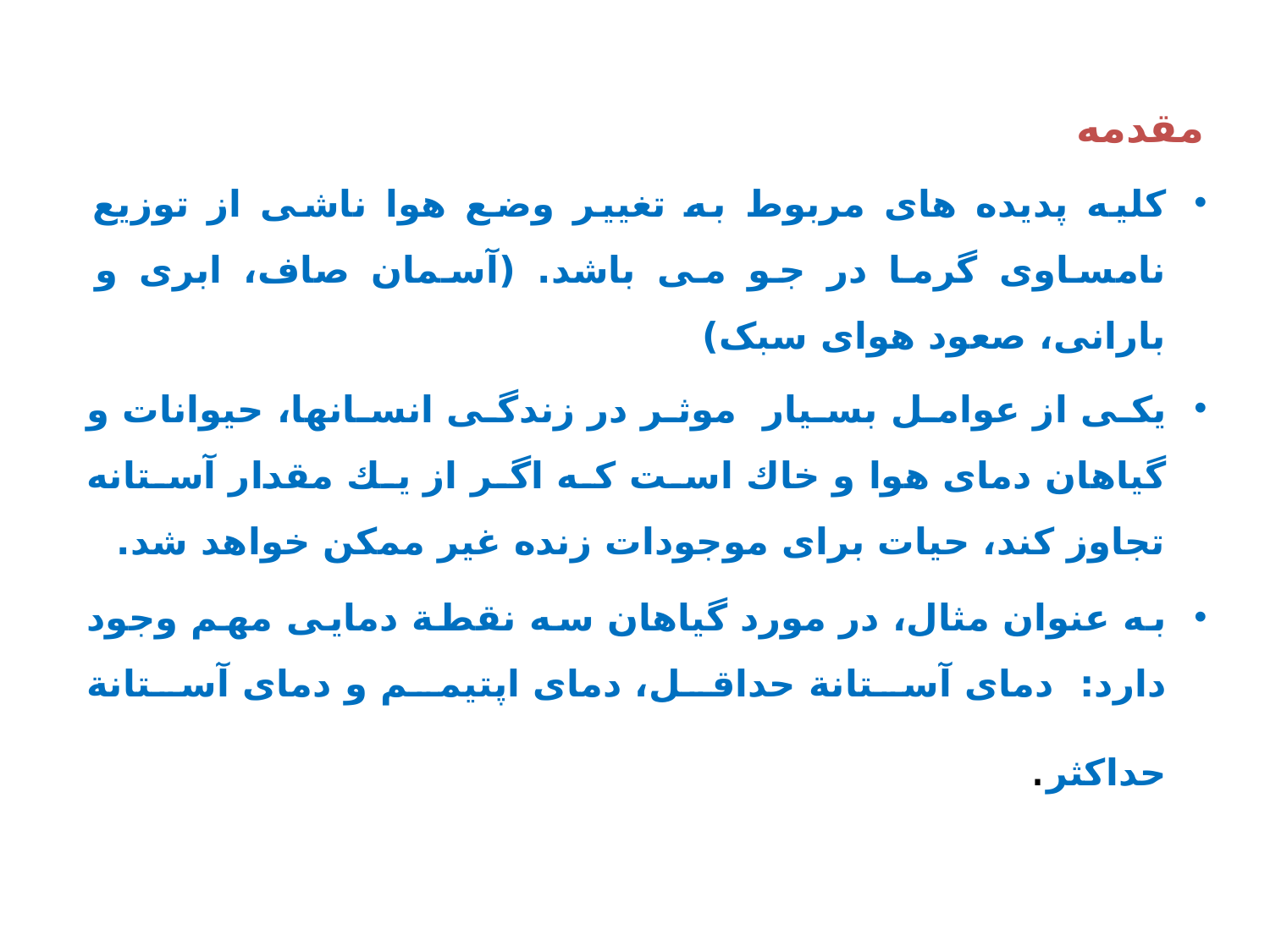

مقدمه
کلیه پدیده های مربوط به تغییر وضع هوا ناشی از توزیع نامساوی گرما در جو می باشد. (آسمان صاف، ابری و بارانی، صعود هوای سبک)
یكی از عوامل بسیار موثر در زندگی انسانها، حیوانات و گیاهان دمای هوا و خاك است كه اگر از یك مقدار آستانه تجاوز كند، حیات برای موجودات زنده غیر ممكن خواهد شد.
به عنوان مثال، در مورد گیاهان سه نقطة دمایی مهم وجود دارد:  دمای آستانة حداقل، دمای اپتیمم و دمای آستانة حداكثر.